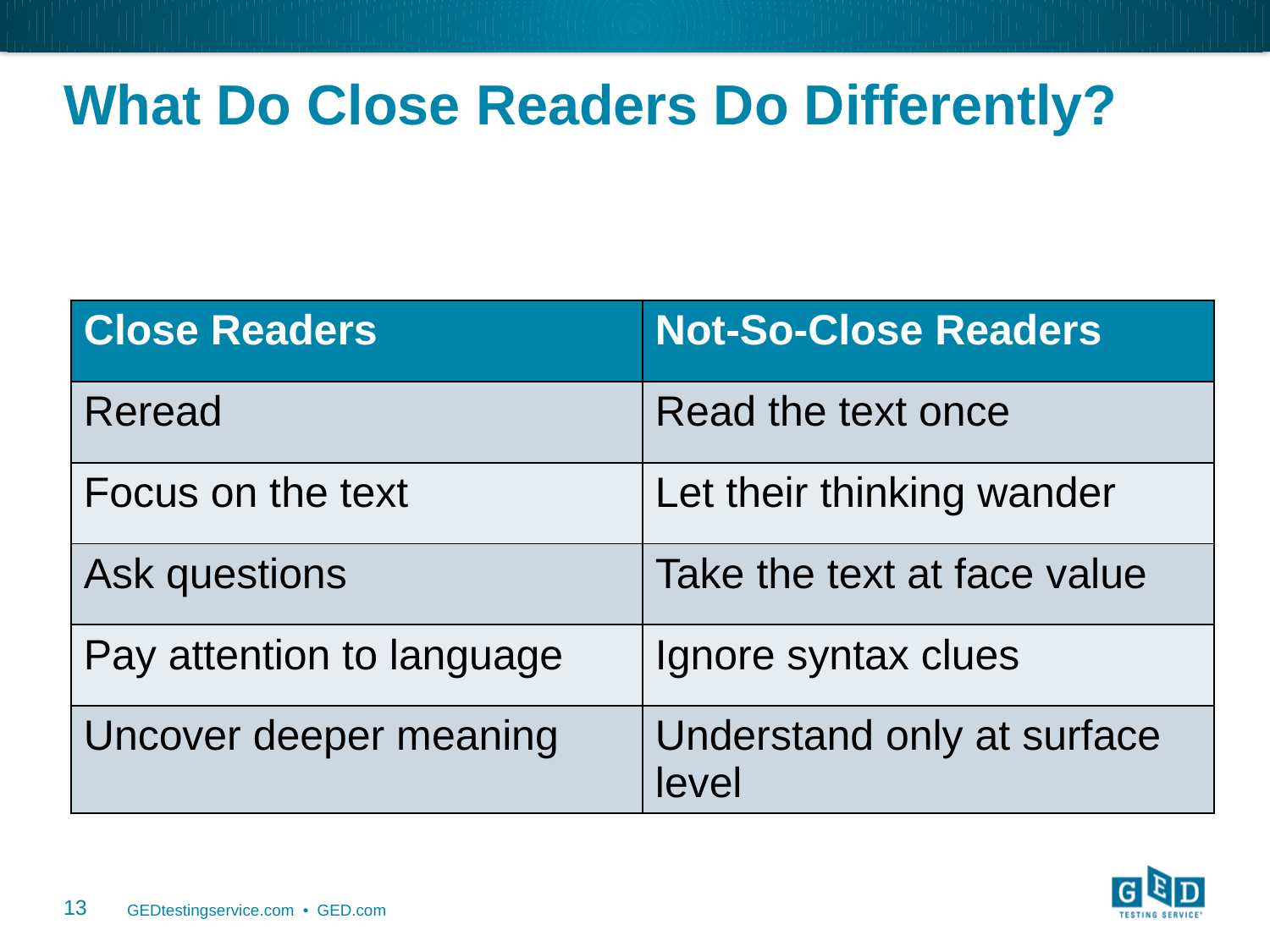

# What Do Close Readers Do Differently?
| Close Readers | Not-So-Close Readers |
| --- | --- |
| Reread | Read the text once |
| Focus on the text | Let their thinking wander |
| Ask questions | Take the text at face value |
| Pay attention to language | Ignore syntax clues |
| Uncover deeper meaning | Understand only at surface level |
13